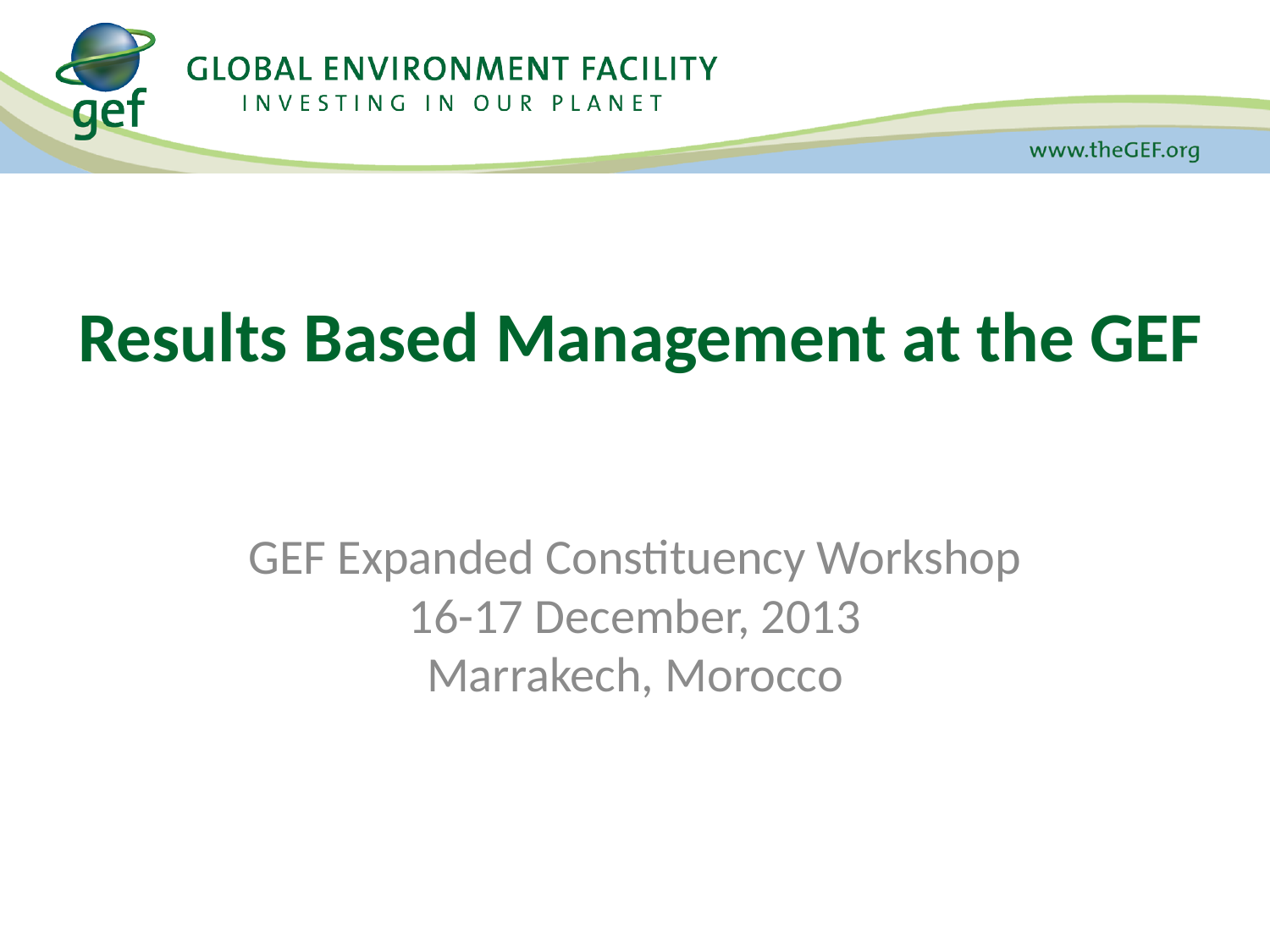

# Results Based Management at the GEF
GEF Expanded Constituency Workshop
16-17 December, 2013
Marrakech, Morocco